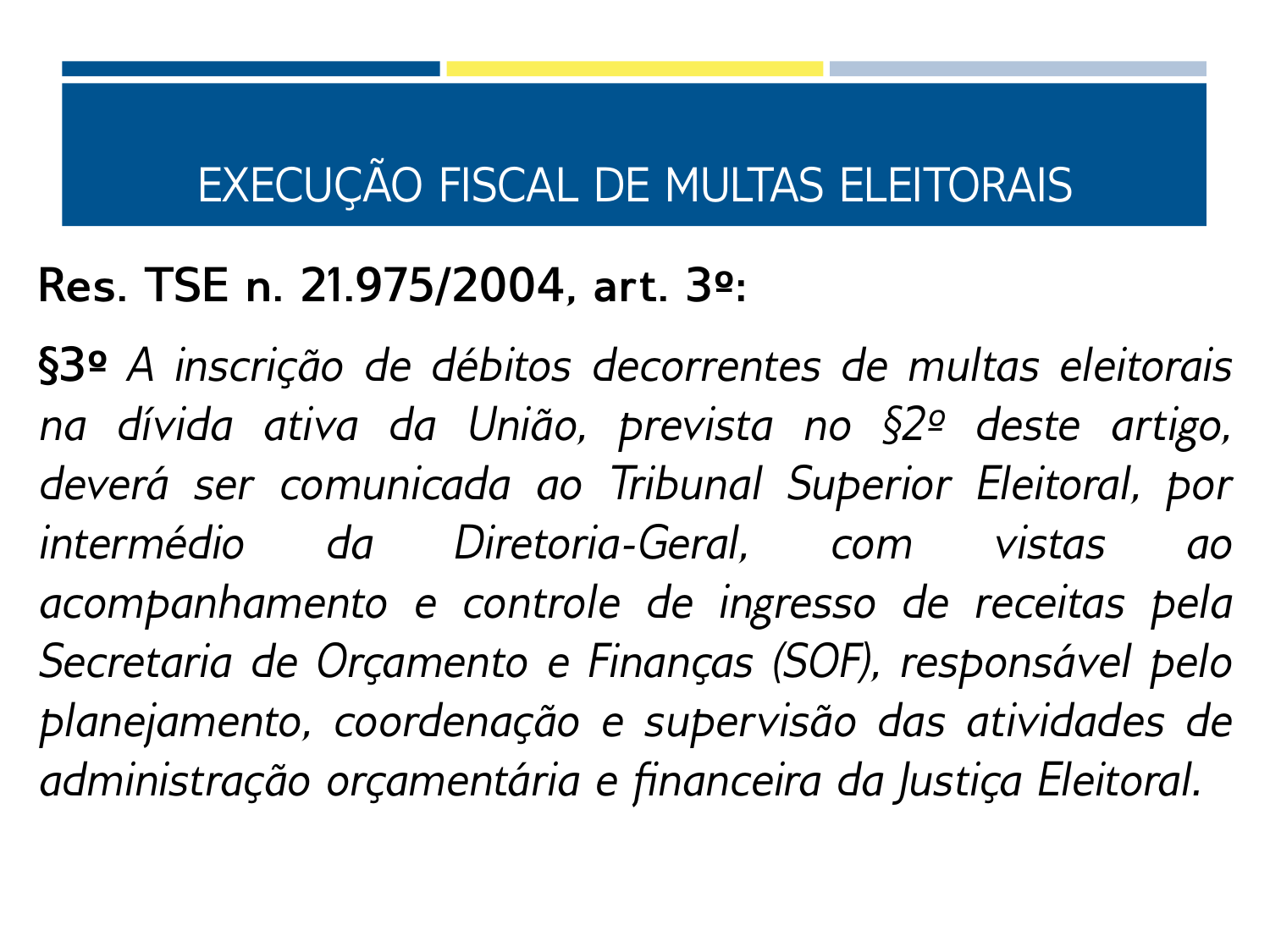

# EXECUÇÃO FISCAL DE MULTAS ELEITORAIS
Res. TSE n. 21.975/2004, art. 3º:
§3º A inscrição de débitos decorrentes de multas eleitorais na dívida ativa da União, prevista no §2º deste artigo, deverá ser comunicada ao Tribunal Superior Eleitoral, por intermédio da Diretoria-Geral, com vistas ao acompanhamento e controle de ingresso de receitas pela Secretaria de Orçamento e Finanças (SOF), responsável pelo planejamento, coordenação e supervisão das atividades de administração orçamentária e financeira da Justiça Eleitoral.